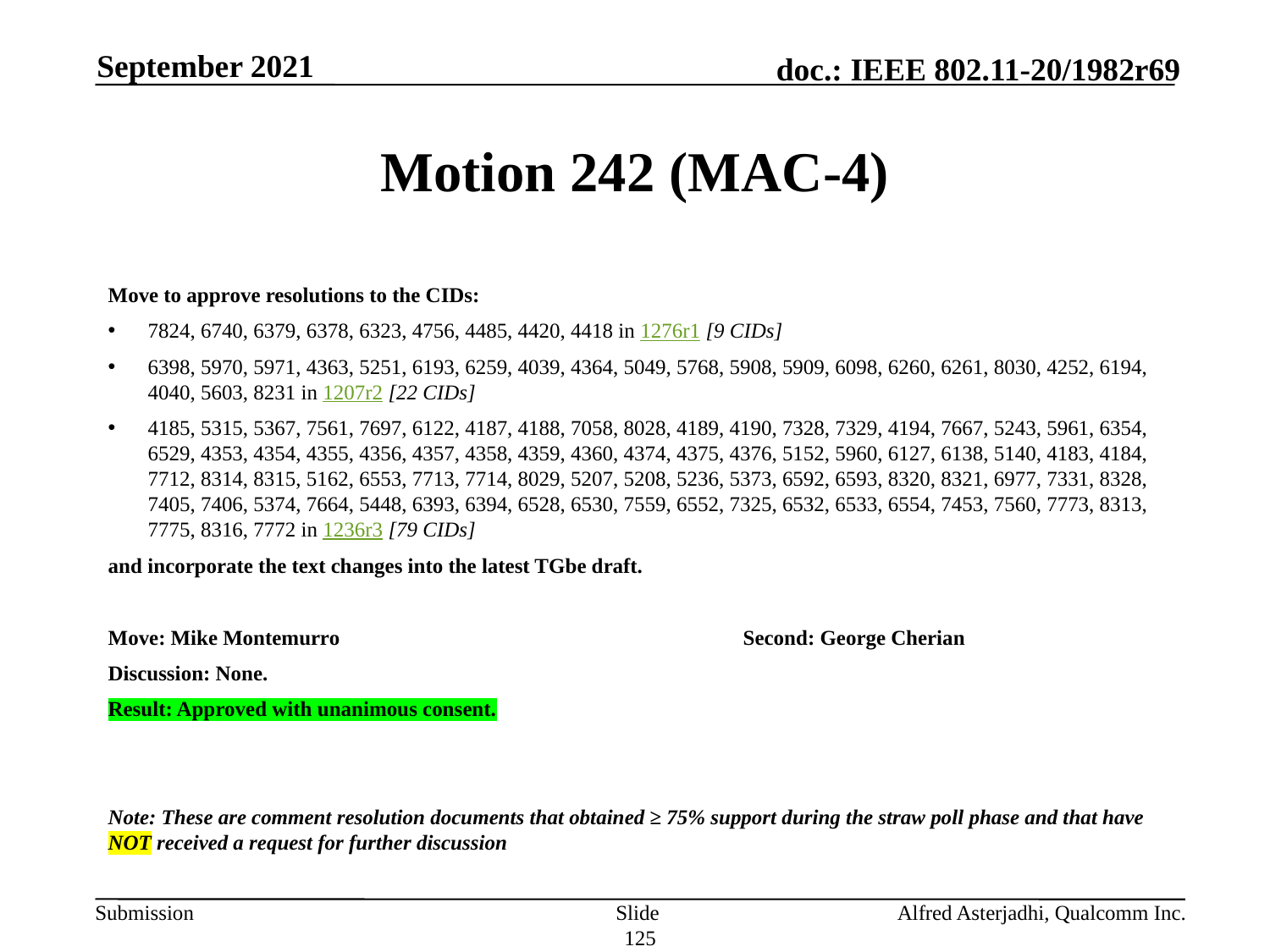

September 2021
# Motion 242 (MAC-4)
Move to approve resolutions to the CIDs:
7824, 6740, 6379, 6378, 6323, 4756, 4485, 4420, 4418 in 1276r1 [9 CIDs]
6398, 5970, 5971, 4363, 5251, 6193, 6259, 4039, 4364, 5049, 5768, 5908, 5909, 6098, 6260, 6261, 8030, 4252, 6194, 4040, 5603, 8231 in 1207r2 [22 CIDs]
4185, 5315, 5367, 7561, 7697, 6122, 4187, 4188, 7058, 8028, 4189, 4190, 7328, 7329, 4194, 7667, 5243, 5961, 6354, 6529, 4353, 4354, 4355, 4356, 4357, 4358, 4359, 4360, 4374, 4375, 4376, 5152, 5960, 6127, 6138, 5140, 4183, 4184, 7712, 8314, 8315, 5162, 6553, 7713, 7714, 8029, 5207, 5208, 5236, 5373, 6592, 6593, 8320, 8321, 6977, 7331, 8328, 7405, 7406, 5374, 7664, 5448, 6393, 6394, 6528, 6530, 7559, 6552, 7325, 6532, 6533, 6554, 7453, 7560, 7773, 8313, 7775, 8316, 7772 in 1236r3 [79 CIDs]
and incorporate the text changes into the latest TGbe draft.

Move: Mike Montemurro				Second: George Cherian
Discussion: None.
Result: Approved with unanimous consent.

Note: These are comment resolution documents that obtained ≥ 75% support during the straw poll phase and that have NOT received a request for further discussion
Slide 125
Alfred Asterjadhi, Qualcomm Inc.